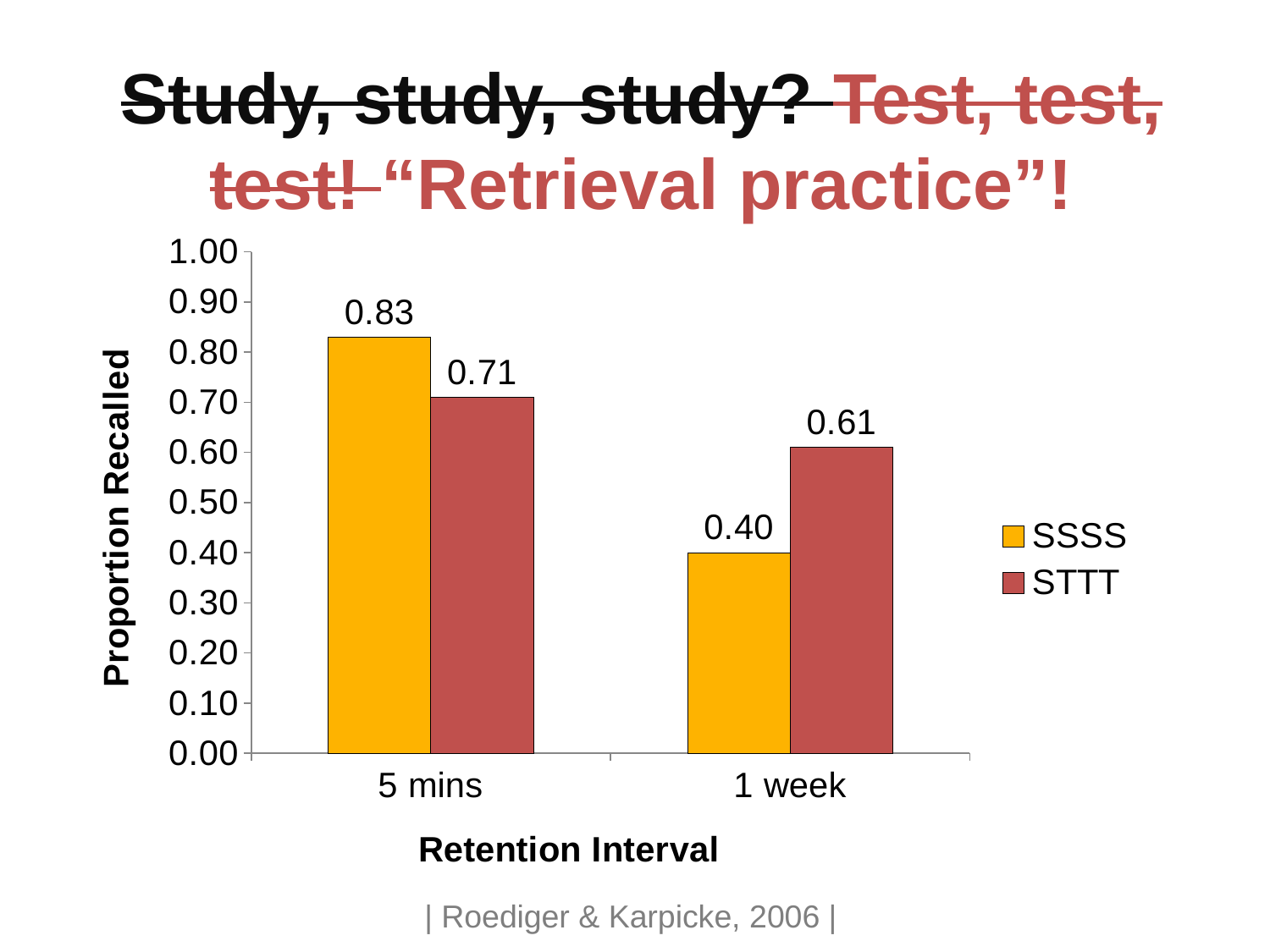

# Study, study, study? Test, test, test! “Retrieval practice”!

### Chart

| Category | SSSS | STTT |
|---|---|---|
| 5 mins | 0.83 | 0.71 |
| 1 week | 0.4 | 0.61 |
| Roediger & Karpicke, 2006 |